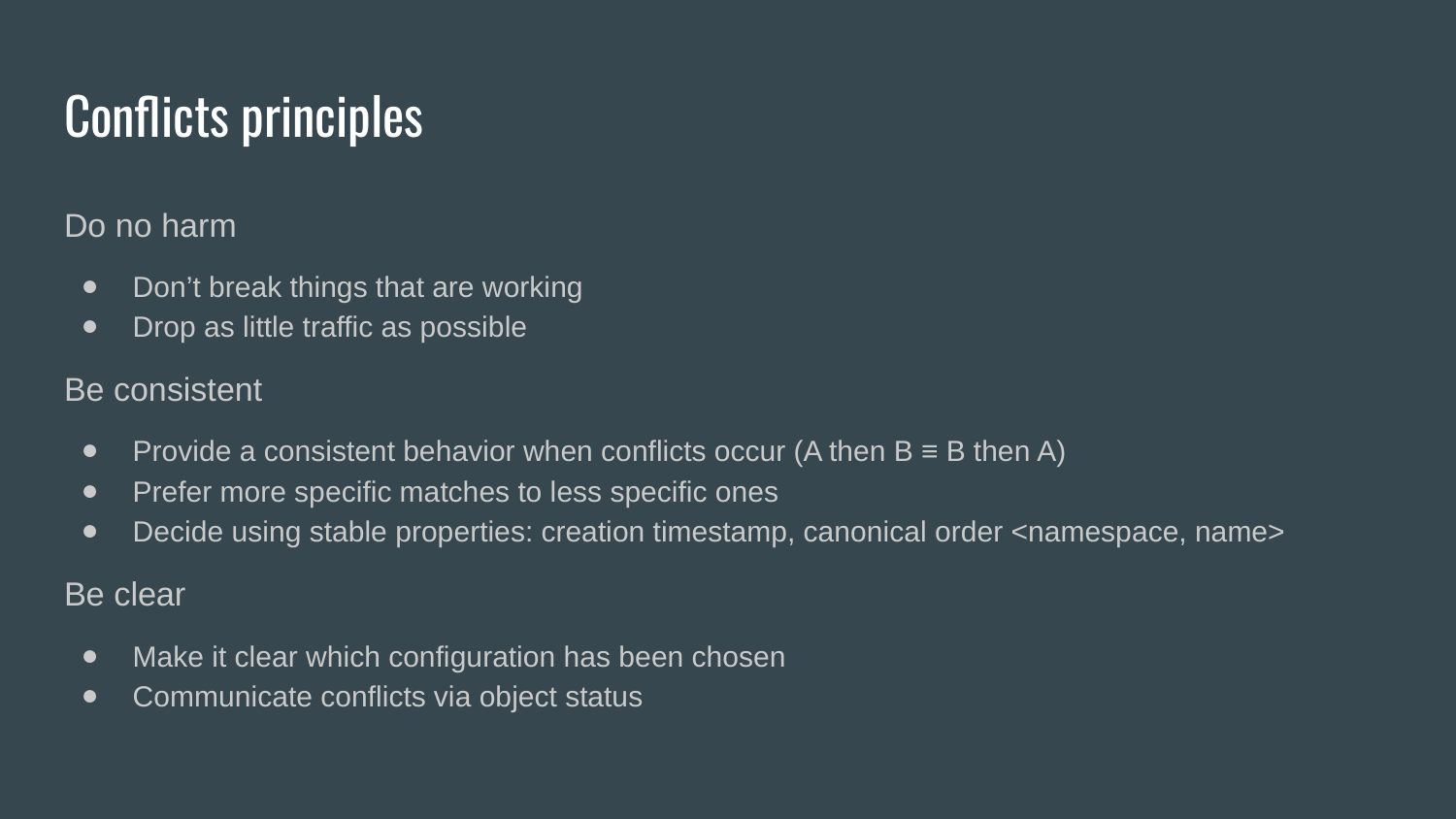

# Conflicts principles
Do no harm
Don’t break things that are working
Drop as little traffic as possible
Be consistent
Provide a consistent behavior when conflicts occur (A then B ≡ B then A)
Prefer more specific matches to less specific ones
Decide using stable properties: creation timestamp, canonical order <namespace, name>
Be clear
Make it clear which configuration has been chosen
Communicate conflicts via object status